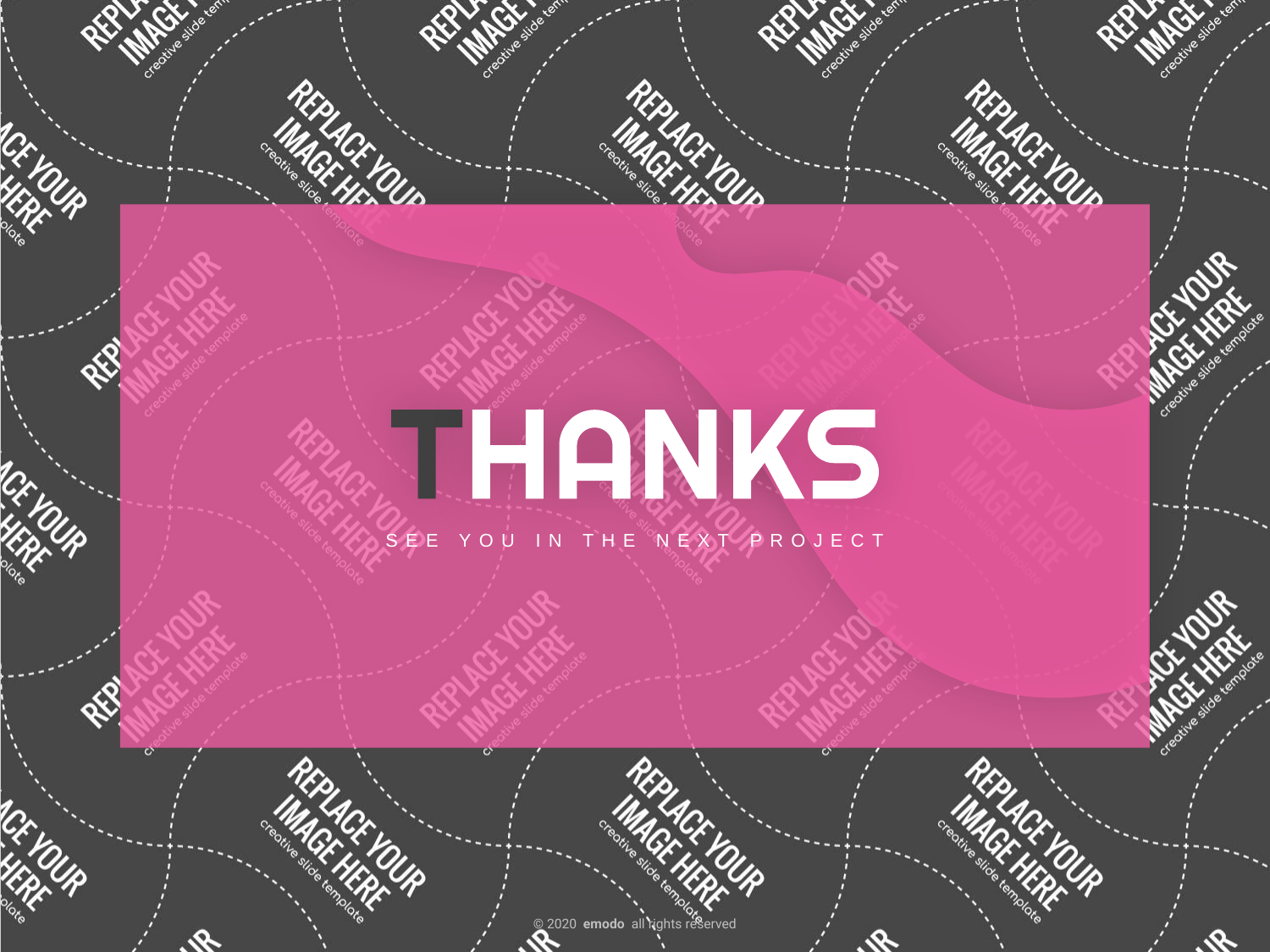

SEE YOU IN THE NEXT PROJECT
© 2020  emodo  all rights reserved